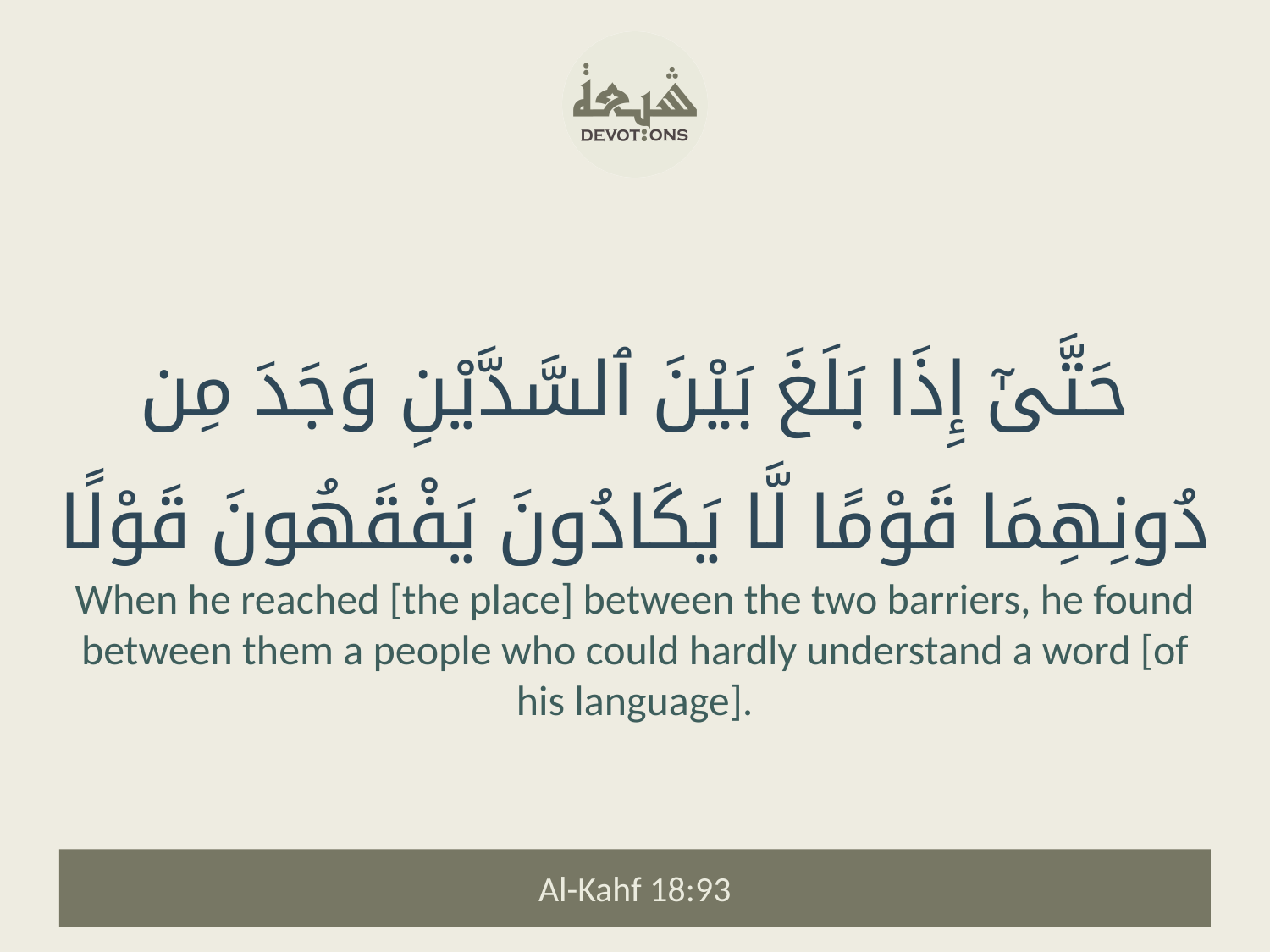

حَتَّىٰٓ إِذَا بَلَغَ بَيْنَ ٱلسَّدَّيْنِ وَجَدَ مِن دُونِهِمَا قَوْمًا لَّا يَكَادُونَ يَفْقَهُونَ قَوْلًا
When he reached [the place] between the two barriers, he found between them a people who could hardly understand a word [of his language].
Al-Kahf 18:93